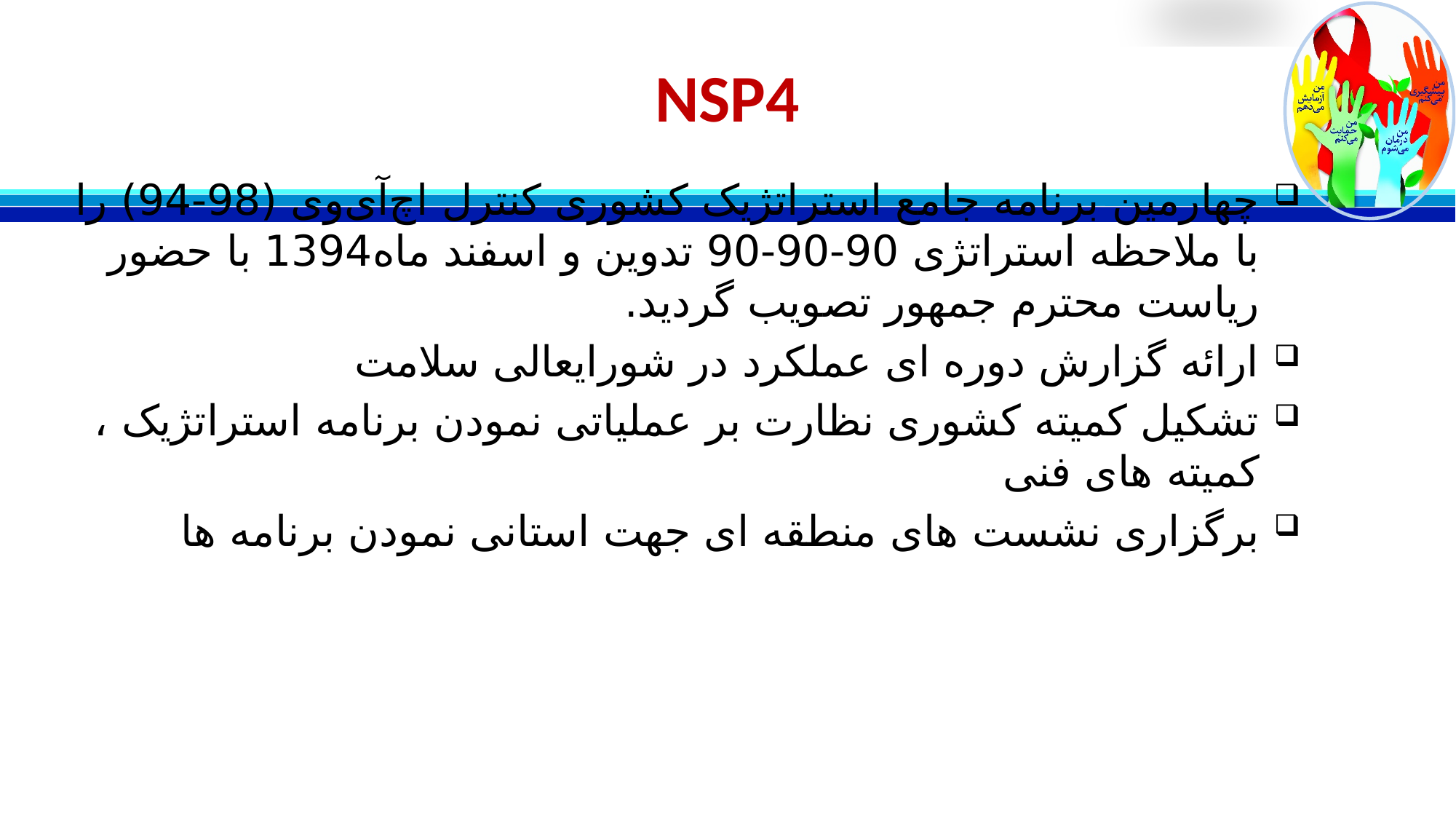

# NSP4
چهارمین برنامه جامع استراتژیک کشوری کنترل اچ‌آی‌وی (98-94) را با ملاحظه استراتژی 90-90-90 تدوین و اسفند ماه1394 با حضور ریاست محترم جمهور تصویب گردید.
ارائه گزارش دوره ای عملکرد در شورایعالی سلامت
تشکیل کمیته کشوری نظارت بر عملیاتی نمودن برنامه استراتژیک ، کمیته های فنی
برگزاری نشست های منطقه ای جهت استانی نمودن برنامه ها